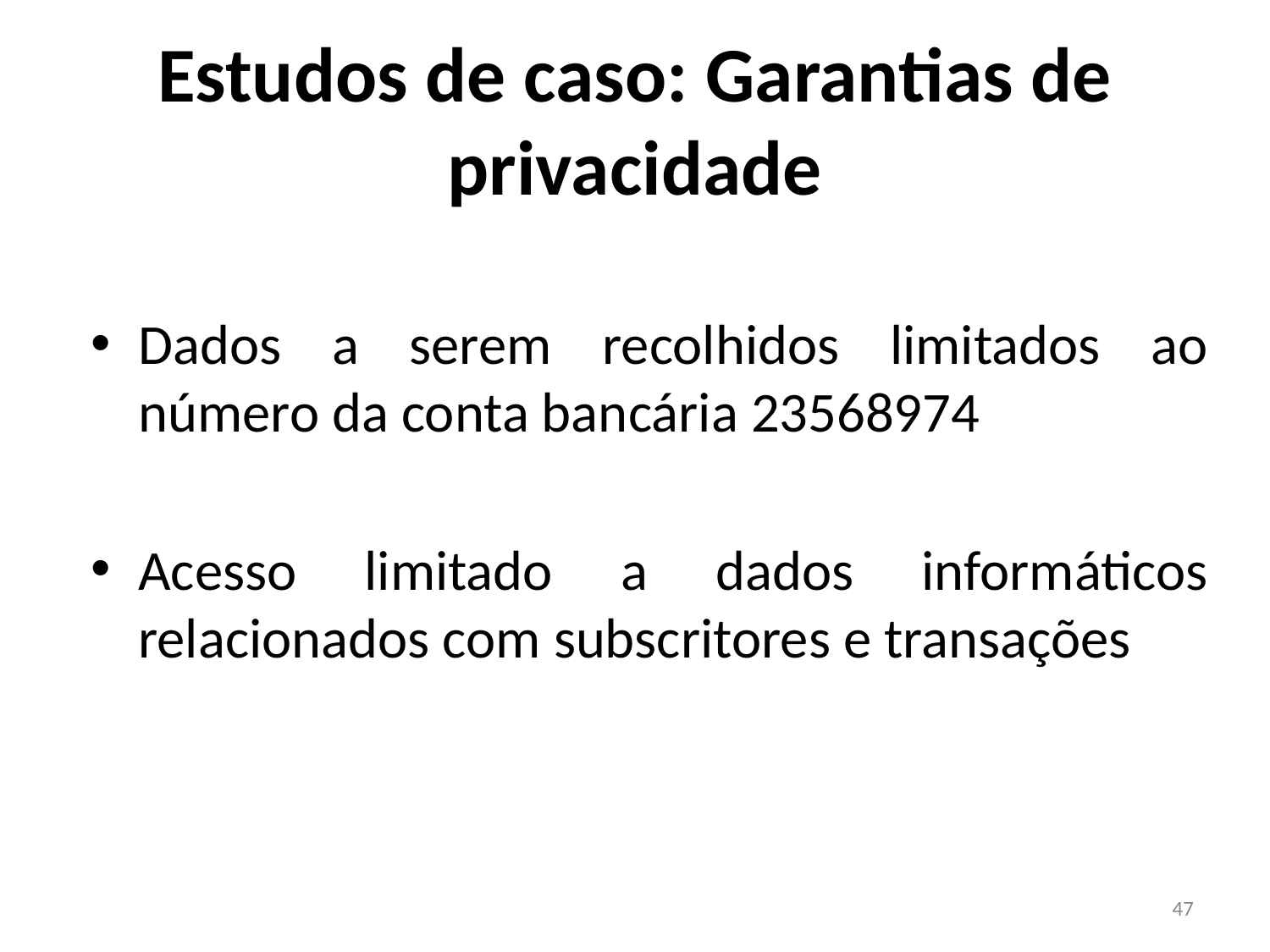

# Estudos de caso: Garantias de privacidade

Dados a serem recolhidos limitados ao número da conta bancária 23568974

Acesso limitado a dados informáticos relacionados com subscritores e transações
47